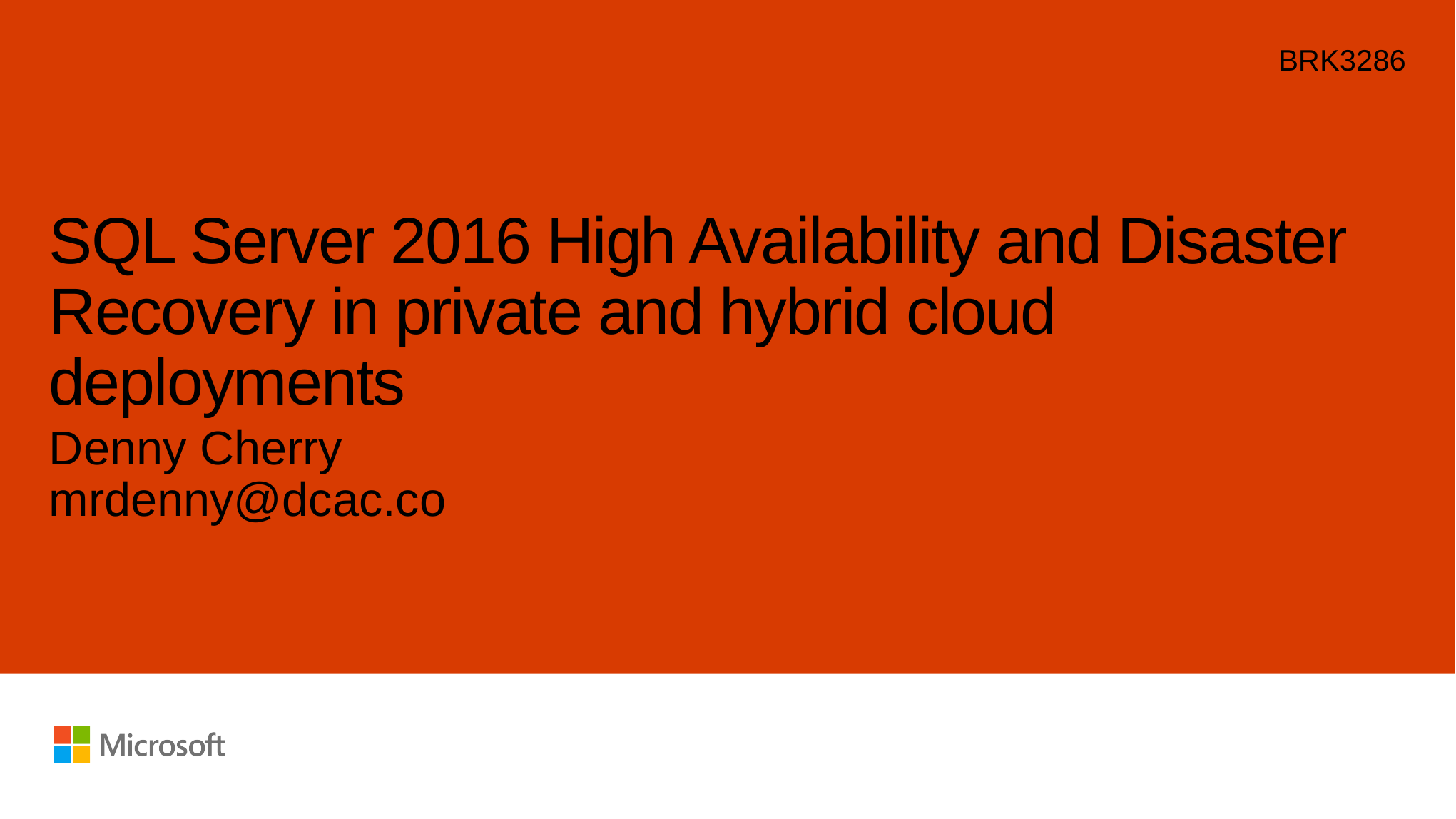

BRK3286
# SQL Server 2016 High Availability and Disaster Recovery in private and hybrid cloud deployments
Denny Cherry
mrdenny@dcac.co